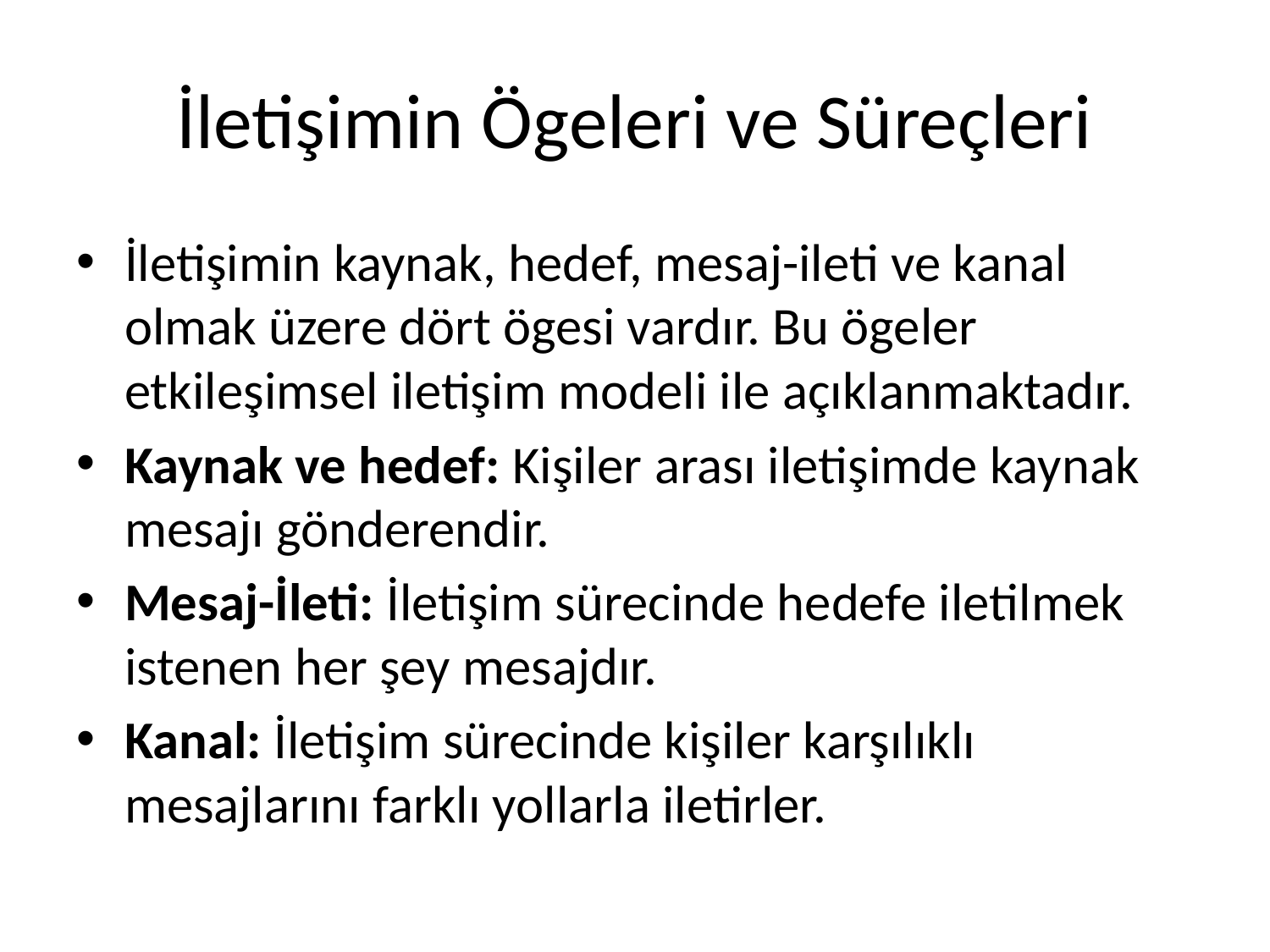

# İletişimin Ögeleri ve Süreçleri
İletişimin kaynak, hedef, mesaj-ileti ve kanal olmak üzere dört ögesi vardır. Bu ögeler etkileşimsel iletişim modeli ile açıklanmaktadır.
Kaynak ve hedef: Kişiler arası iletişimde kaynak mesajı gönderendir.
Mesaj-İleti: İletişim sürecinde hedefe iletilmek istenen her şey mesajdır.
Kanal: İletişim sürecinde kişiler karşılıklı mesajlarını farklı yollarla iletirler.